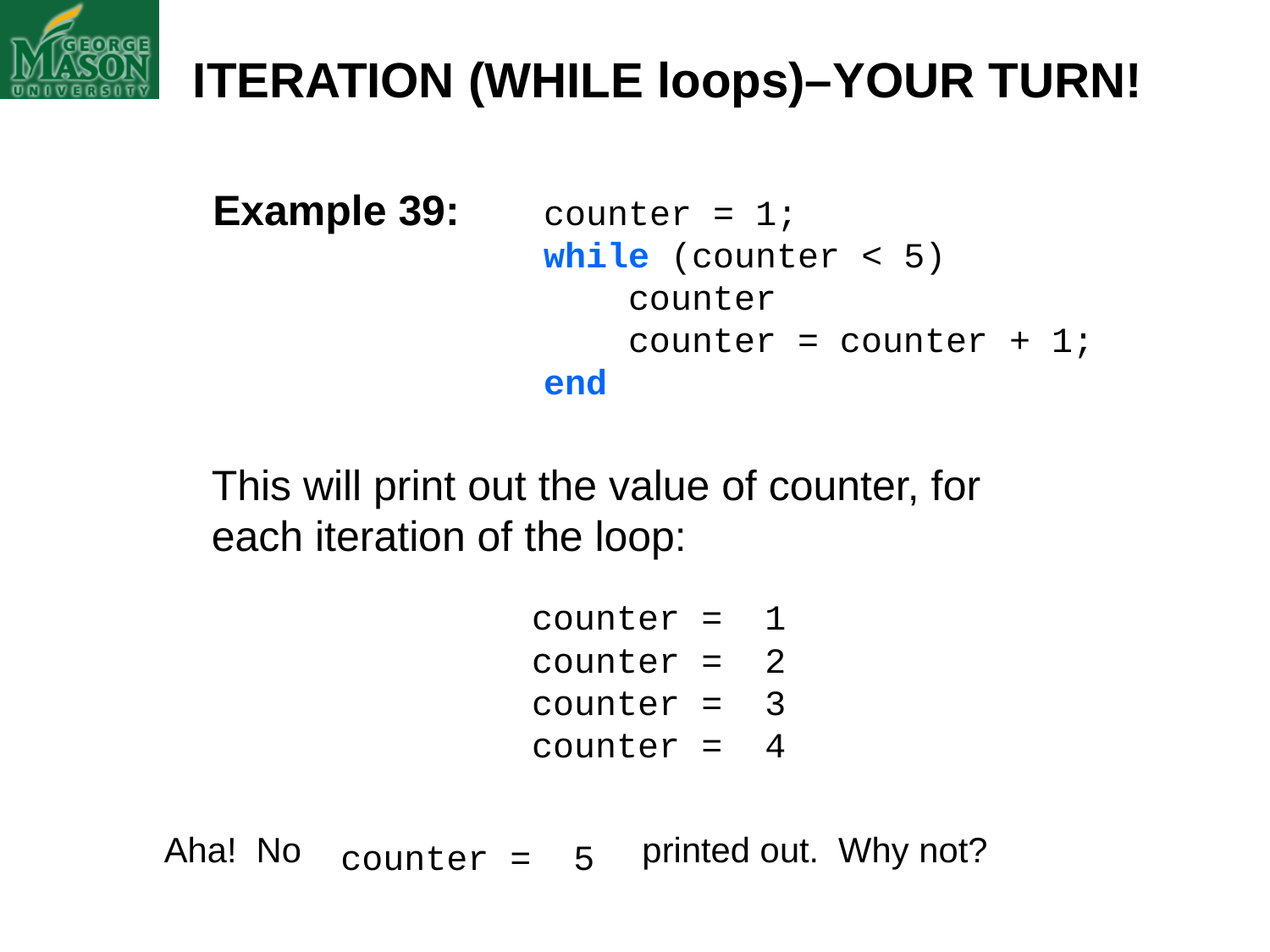

ITERATION (WHILE loops)–YOUR TURN!
Example 39:
counter = 1;
while (counter < 5)
    counter
    counter = counter + 1;
end
This will print out the value of counter, for each iteration of the loop:
counter =  1
counter =  2
counter =  3
counter =  4
Aha!  No                                   printed out.  Why not?
counter =  5